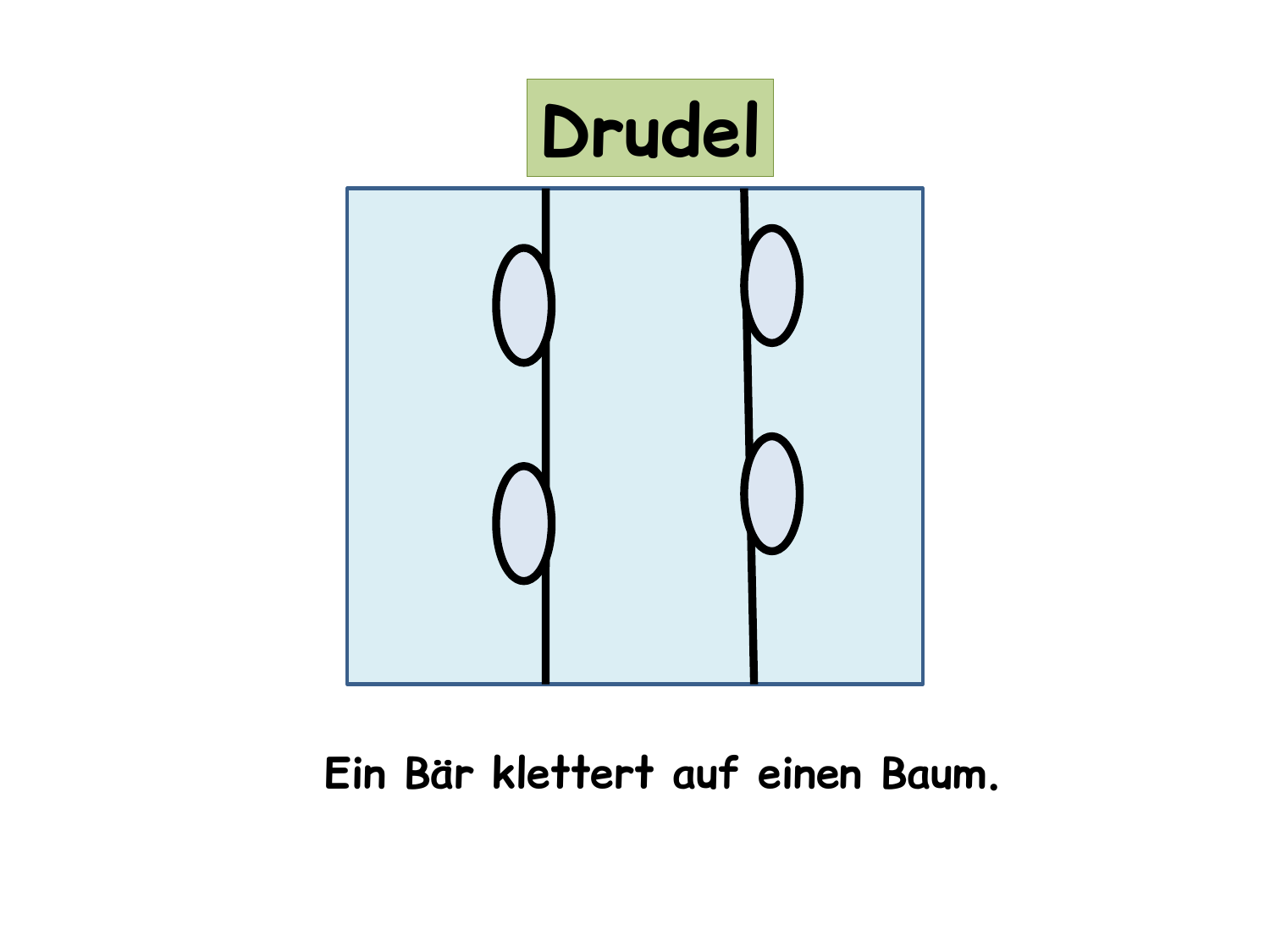

Drudel

# Ein Bär klettert auf einen Baum.